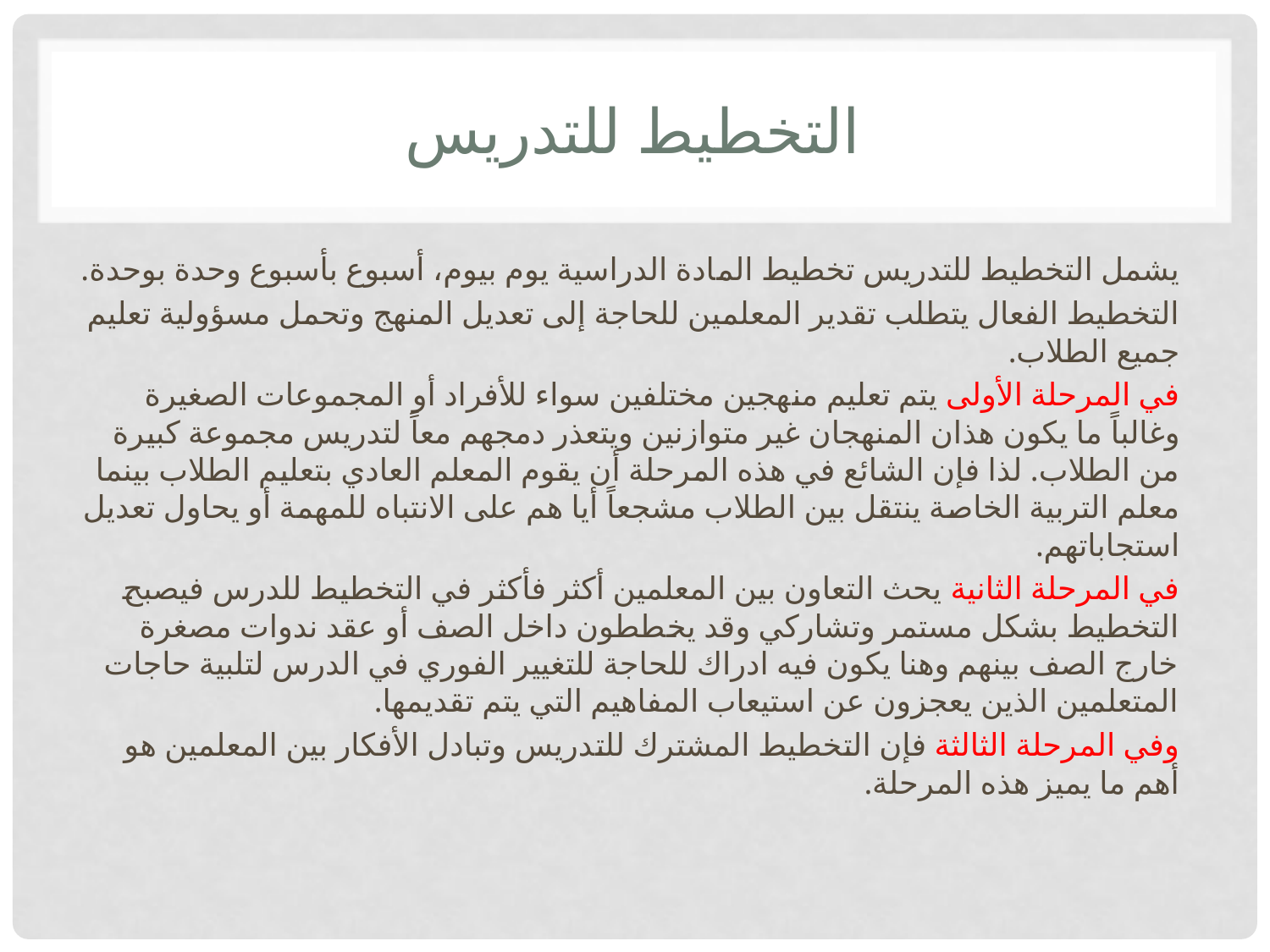

# التخطيط للتدريس
يشمل التخطيط للتدريس تخطيط المادة الدراسية يوم بيوم، أسبوع بأسبوع وحدة بوحدة.
التخطيط الفعال يتطلب تقدير المعلمين للحاجة إلى تعديل المنهج وتحمل مسؤولية تعليم جميع الطلاب.
في المرحلة الأولى يتم تعليم منهجين مختلفين سواء للأفراد أو المجموعات الصغيرة وغالباً ما يكون هذان المنهجان غير متوازنين ويتعذر دمجهم معاً لتدريس مجموعة كبيرة من الطلاب. لذا فإن الشائع في هذه المرحلة أن يقوم المعلم العادي بتعليم الطلاب بينما معلم التربية الخاصة ينتقل بين الطلاب مشجعاً أيا هم على الانتباه للمهمة أو يحاول تعديل استجاباتهم.
في المرحلة الثانية يحث التعاون بين المعلمين أكثر فأكثر في التخطيط للدرس فيصبح التخطيط بشكل مستمر وتشاركي وقد يخططون داخل الصف أو عقد ندوات مصغرة خارج الصف بينهم وهنا يكون فيه ادراك للحاجة للتغيير الفوري في الدرس لتلبية حاجات المتعلمين الذين يعجزون عن استيعاب المفاهيم التي يتم تقديمها.
وفي المرحلة الثالثة فإن التخطيط المشترك للتدريس وتبادل الأفكار بين المعلمين هو أهم ما يميز هذه المرحلة.